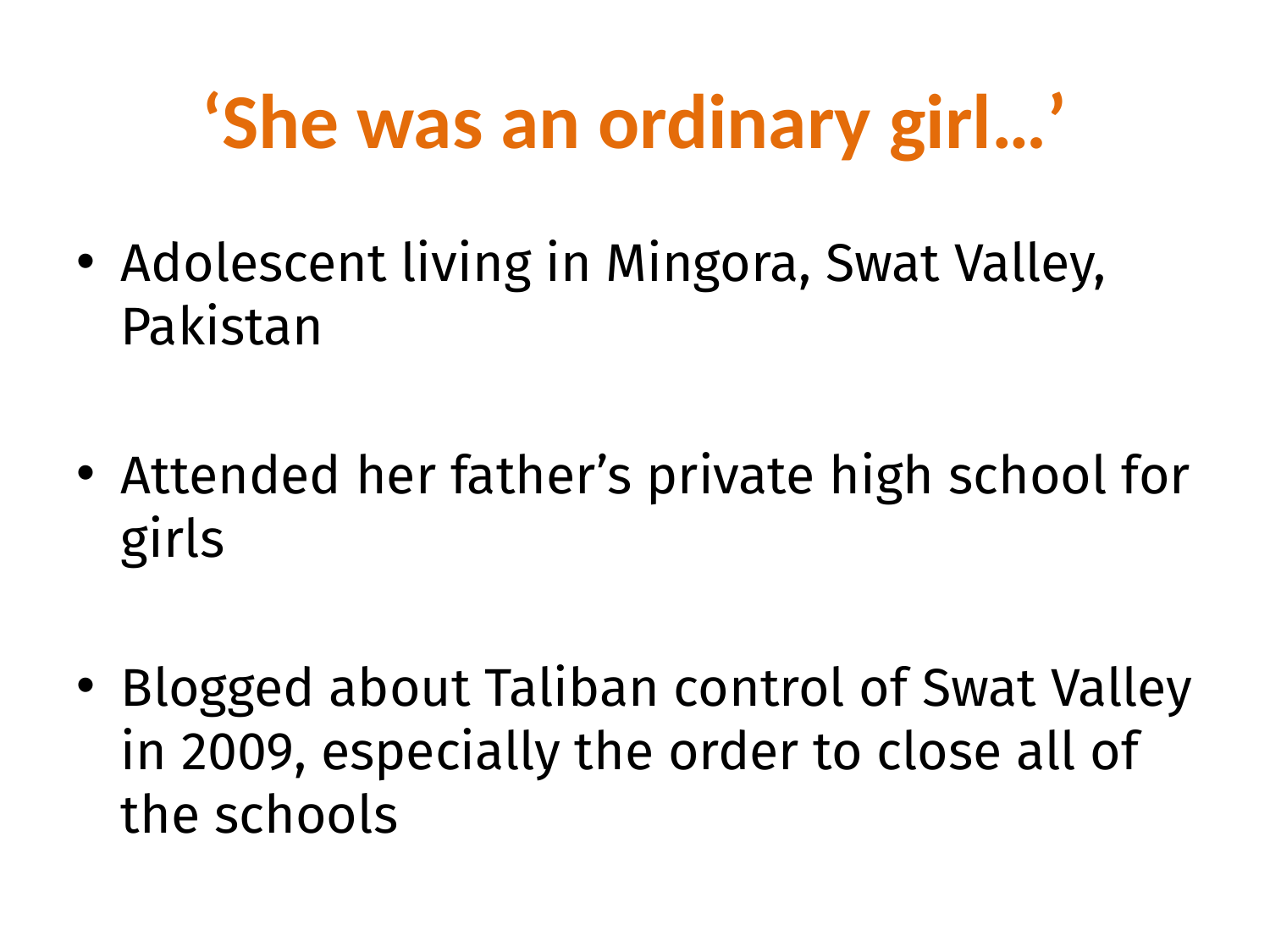

# ‘She was an ordinary girl…’
Adolescent living in Mingora, Swat Valley, Pakistan

Attended her father’s private high school for girls

Blogged about Taliban control of Swat Valley in 2009, especially the order to close all of the schools